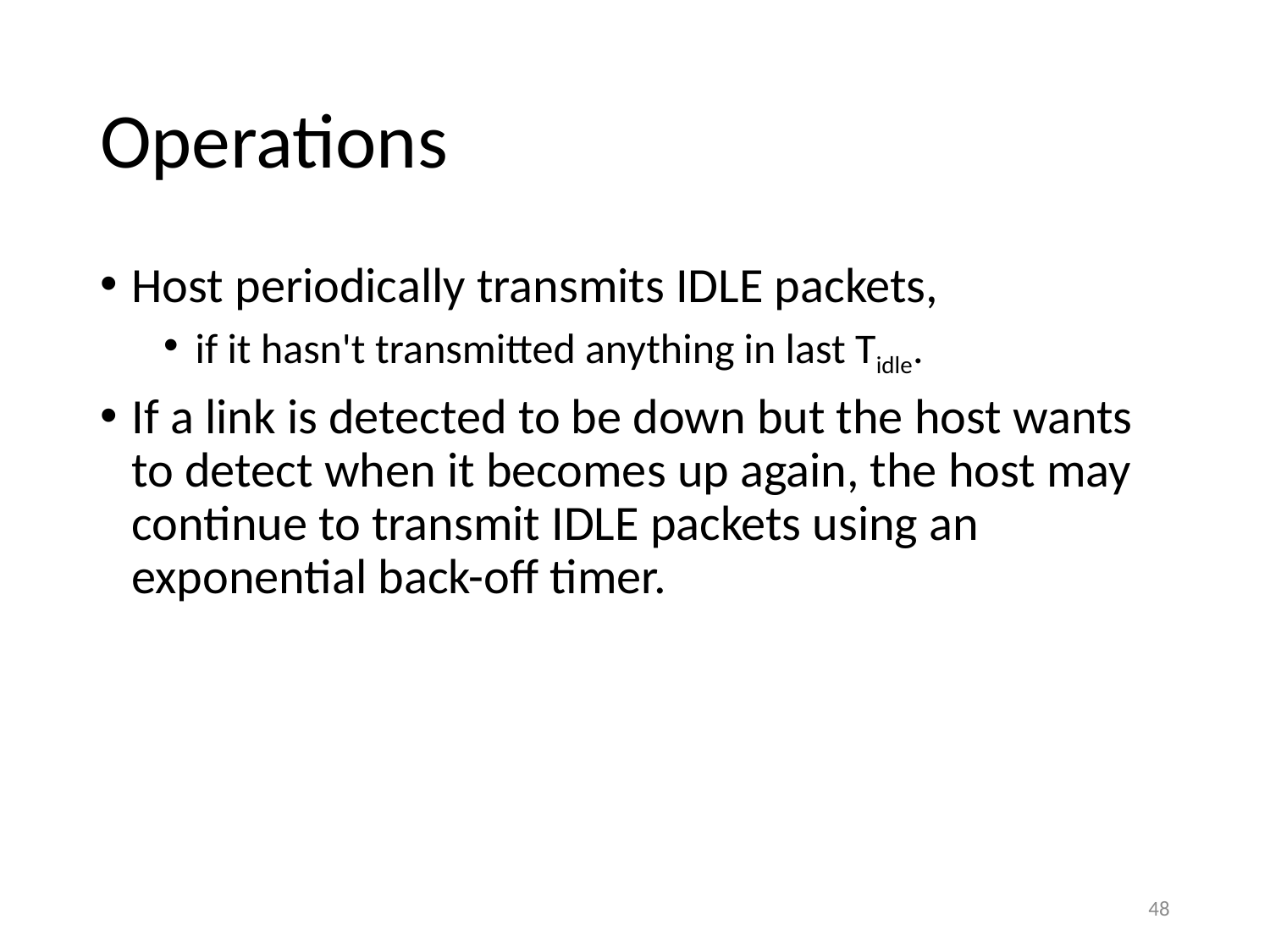

# Operations
Host periodically transmits IDLE packets,
if it hasn't transmitted anything in last Tidle.
If a link is detected to be down but the host wants to detect when it becomes up again, the host may continue to transmit IDLE packets using an exponential back-off timer.
48